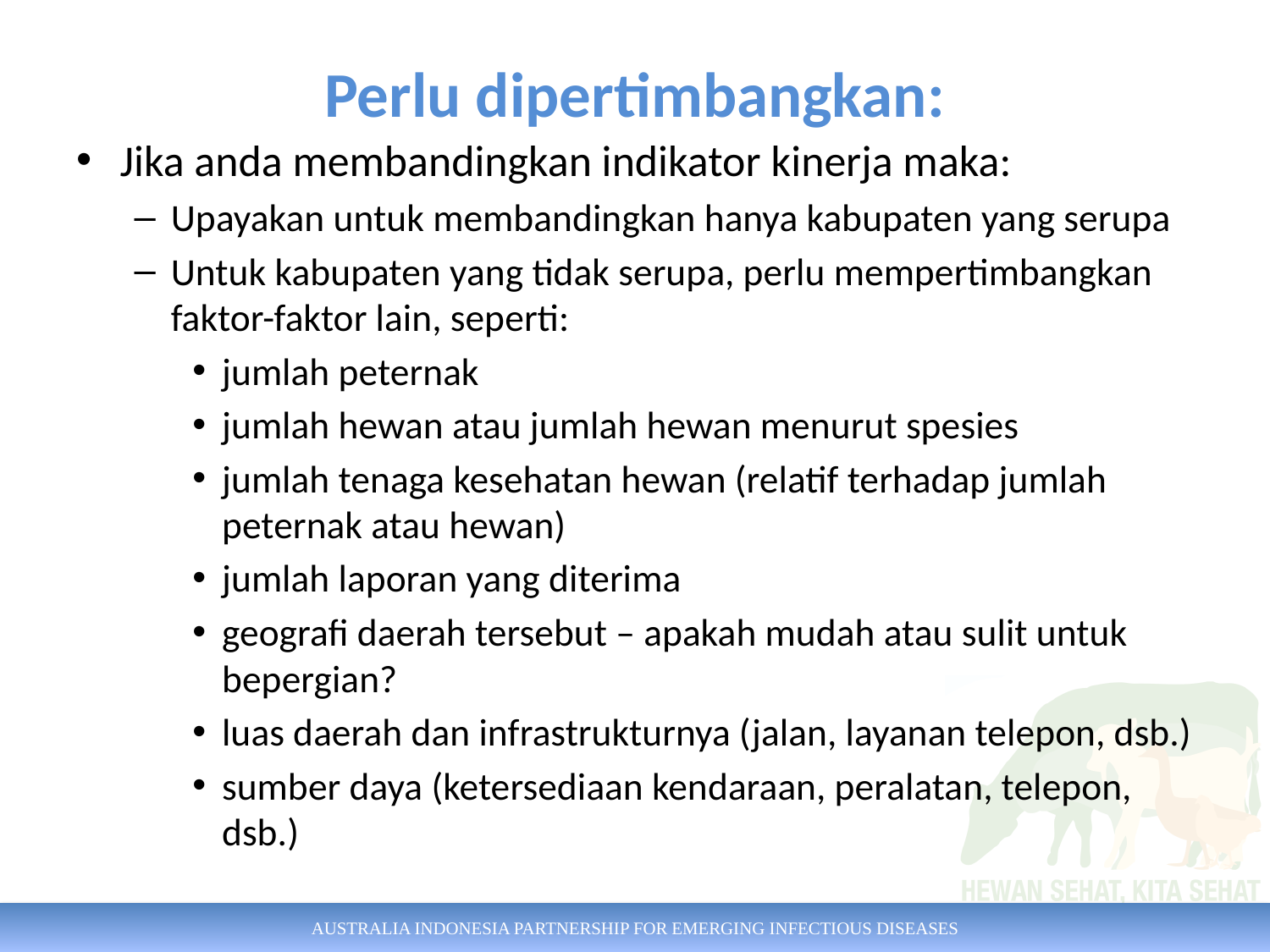

# Perlu dipertimbangkan:
Jika anda membandingkan indikator kinerja maka:
Upayakan untuk membandingkan hanya kabupaten yang serupa
Untuk kabupaten yang tidak serupa, perlu mempertimbangkan faktor-faktor lain, seperti:
jumlah peternak
jumlah hewan atau jumlah hewan menurut spesies
jumlah tenaga kesehatan hewan (relatif terhadap jumlah peternak atau hewan)
jumlah laporan yang diterima
geografi daerah tersebut – apakah mudah atau sulit untuk bepergian?
luas daerah dan infrastrukturnya (jalan, layanan telepon, dsb.)
sumber daya (ketersediaan kendaraan, peralatan, telepon, dsb.)